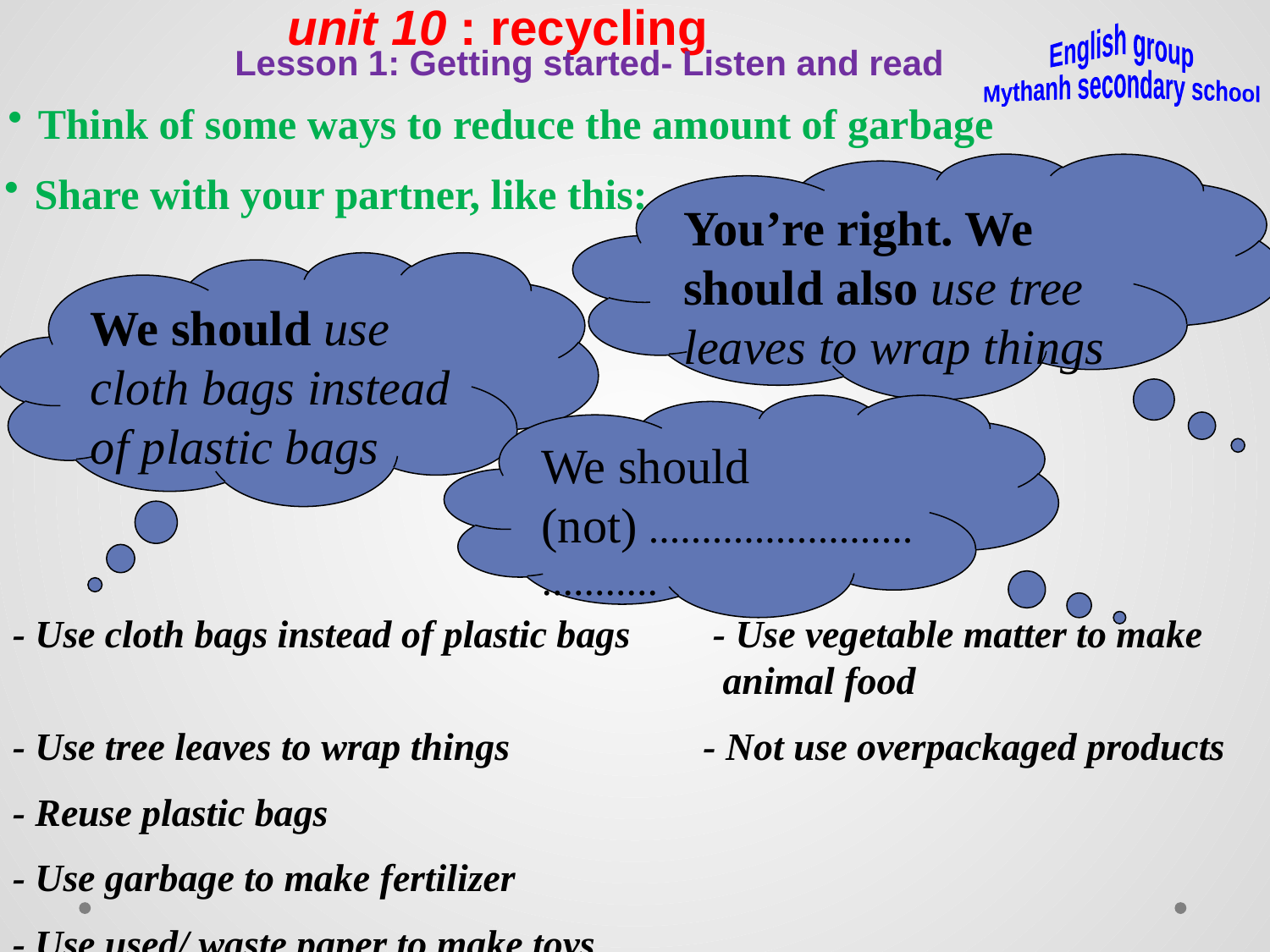

unit 10 : recycling
English group
Mythanh secondary school
Lesson 1: Getting started- Listen and read

Think of some ways to reduce the amount of garbage
You’re right. We should also use tree leaves to wrap things
Share with your partner, like this:
We should use cloth bags instead of plastic bags

We should (not) ....................................
- Use cloth bags instead of plastic bags
- Use tree leaves to wrap things
- Reuse plastic bags
- Use garbage to make fertilizer
- Use used/ waste paper to make toys
        - Use vegetable matter to make               animal food
       - Not use overpackaged products